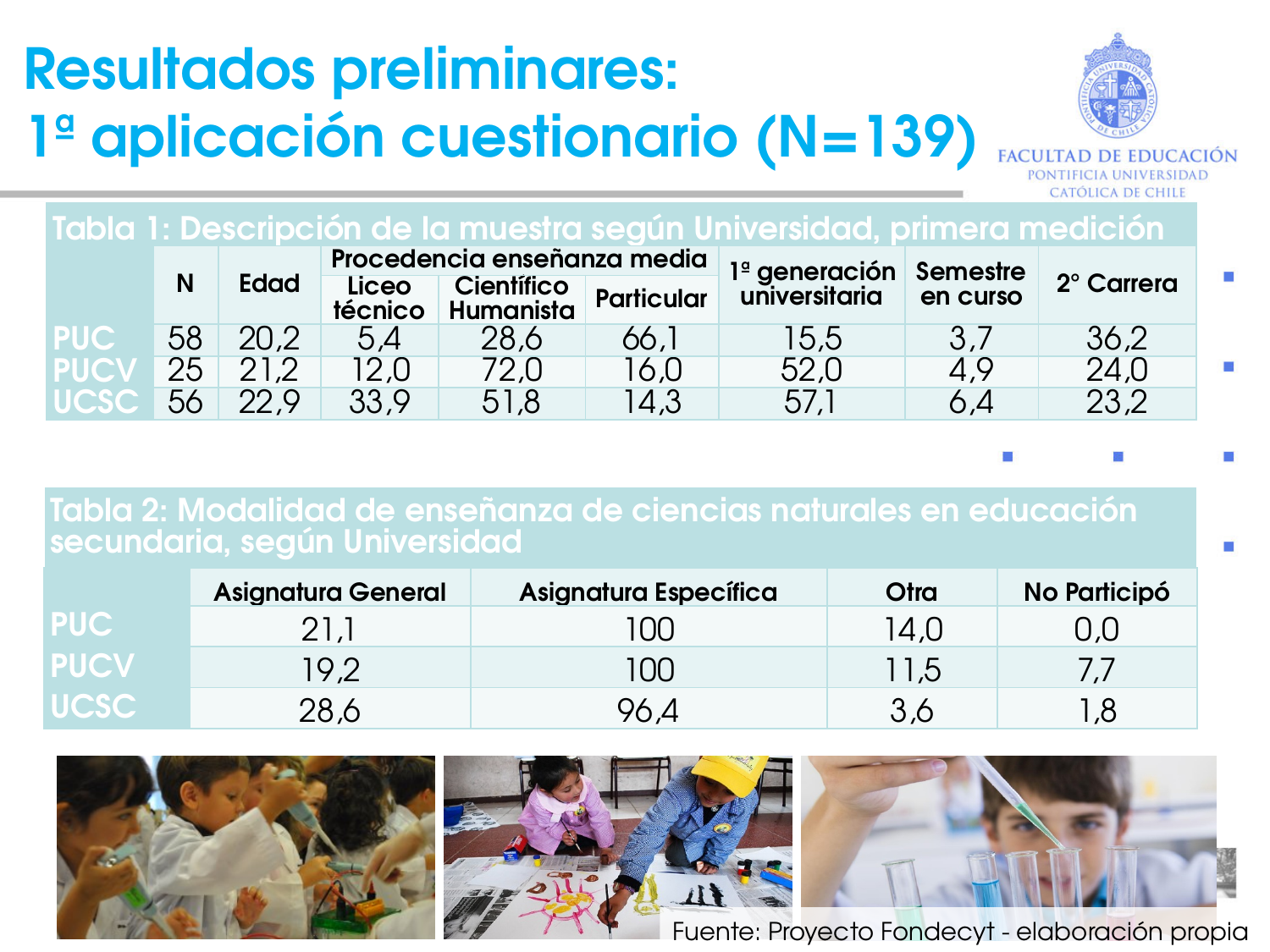

Resultados preliminares:
1ª aplicación cuestionario (N=139)
| Tabla 1: Descripción de la muestra según Universidad, primera medición |  |  |  |  |  |  |  |  |
| --- | --- | --- | --- | --- | --- | --- | --- | --- |
|  | N | Edad | Procedencia enseñanza media |  |  | 1ª generación universitaria | Semestre en curso | 2° Carrera |
|  |  |  | Liceo técnico | Científico Humanista | Particular |  |  |  |
| PUC | 58 | 20,2 | 5,4 | 28,6 | 66,1 | 15,5 | 3,7 | 36,2 |
| PUCV | 25 | 21,2 | 12,0 | 72,0 | 16,0 | 52,0 | 4,9 | 24,0 |
| UCSC | 56 | 22,9 | 33,9 | 51,8 | 14,3 | 57,1 | 6,4 | 23,2 |
| Tabla 2: Modalidad de enseñanza de ciencias naturales en educación secundaria, según Universidad |  |  |  |  |
| --- | --- | --- | --- | --- |
|  | Asignatura General | Asignatura Específica | Otra | No Participó |
| PUC | 21,1 | 100 | 14,0 | 0,0 |
| PUCV | 19,2 | 100 | 11,5 | 7,7 |
| UCSC | 28,6 | 96,4 | 3,6 | 1,8 |
Fuente: Proyecto Fondecyt - elaboración propia